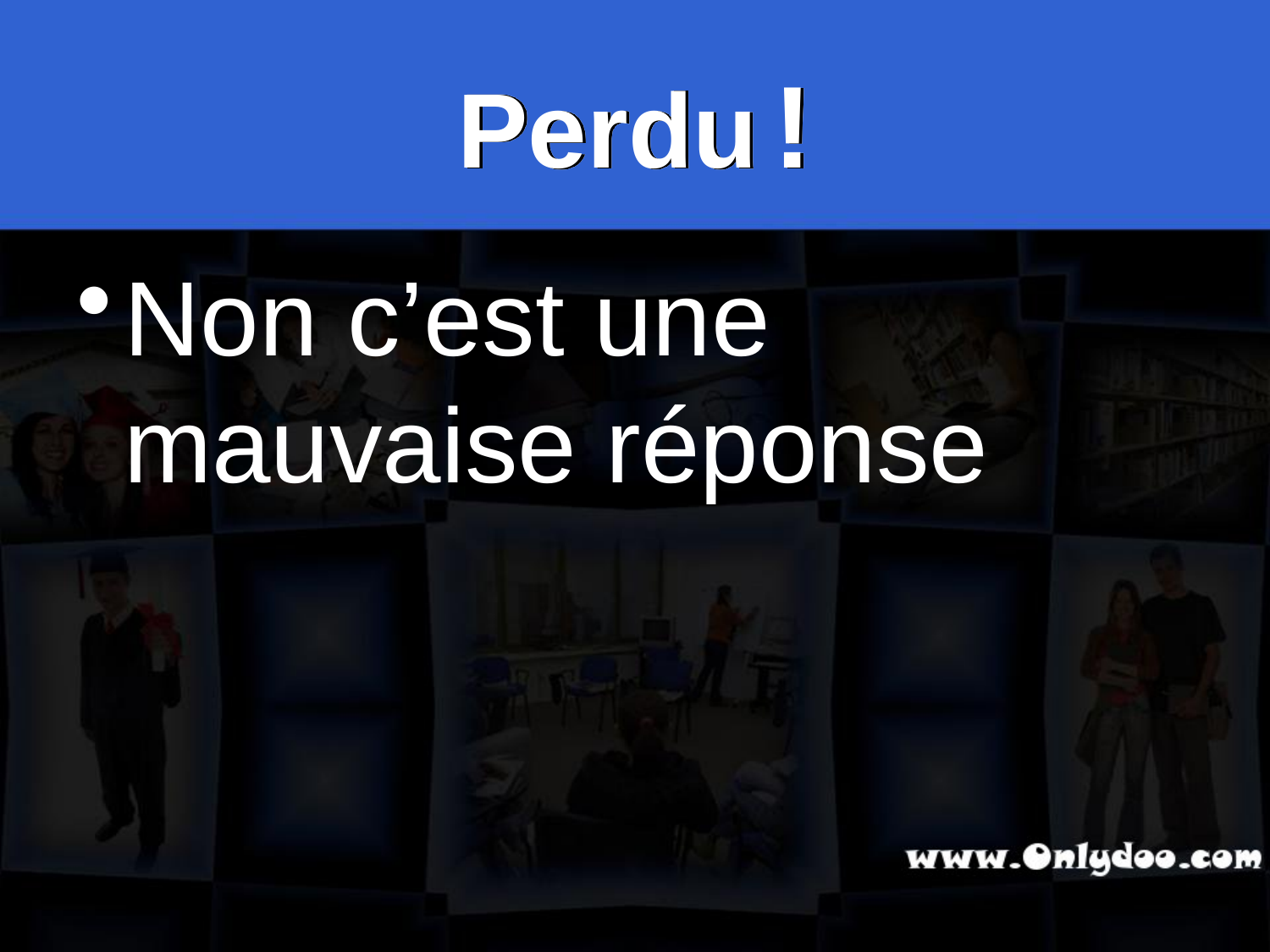

# Perdu !
Non c’est une mauvaise réponse